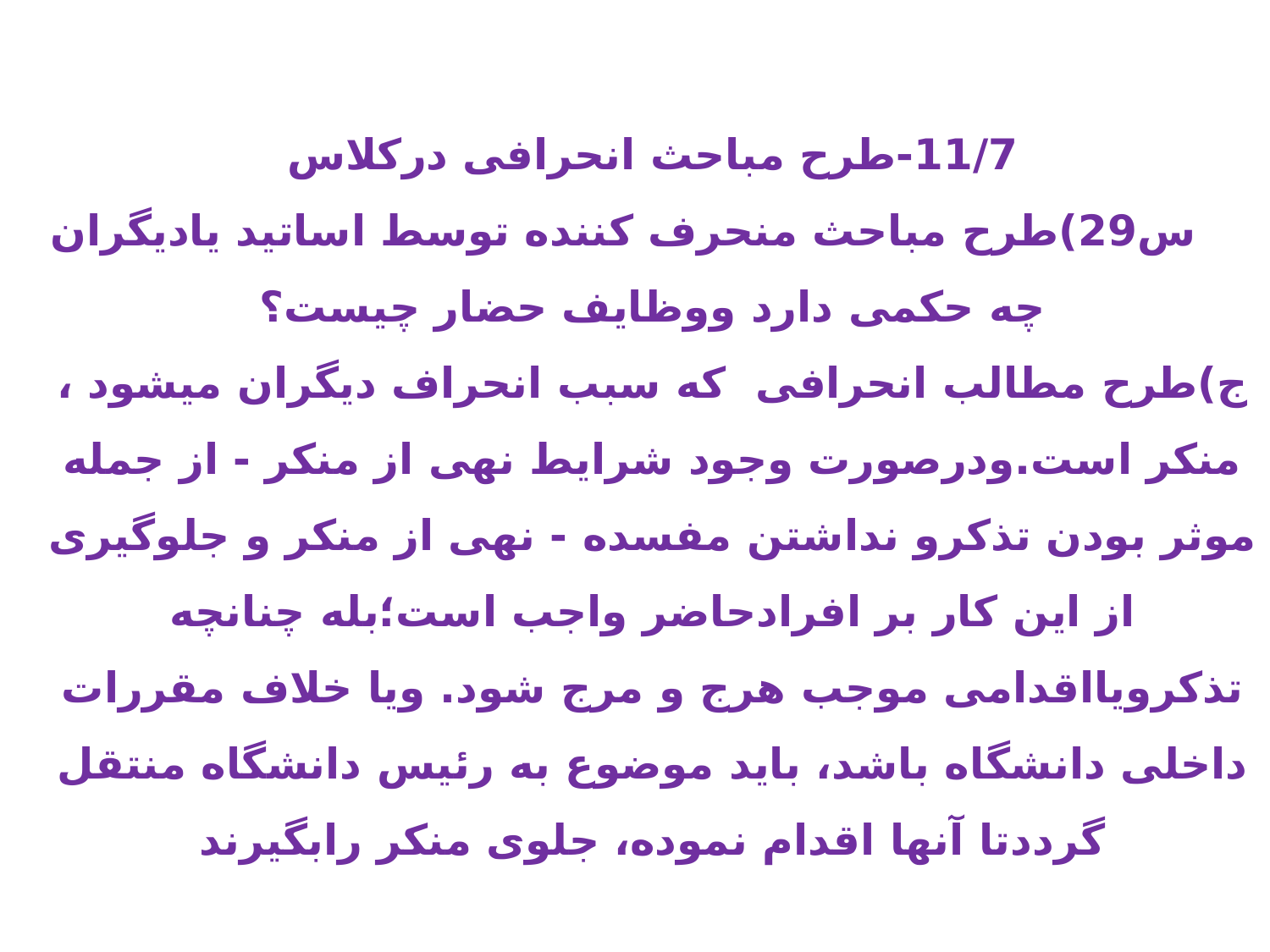

11/7-طرح مباحث انحرافی درکلاس
    س29)طرح مباحث منحرف کننده توسط اساتید یادیگران چه حکمی دارد ووظایف حضار چیست؟
ج)طرح مطالب انحرافی  که سبب انحراف دیگران می­شود ، منکر است.ودرصورت وجود شرایط نهی از منکر - از جمله موثر بودن تذکرو نداشتن مفسده­‌ - نهی از منکر و جلوگیری از این کار بر افرادحاضر واجب است؛بله چنانچه تذکرویااقدامی موجب هرج و مرج ­شود. ویا خلاف مقررات داخلی دانشگاه باشد، باید موضوع به رئیس دانشگاه منتقل گرددتا آنها اقدام نموده، جلوی منکر رابگیرند